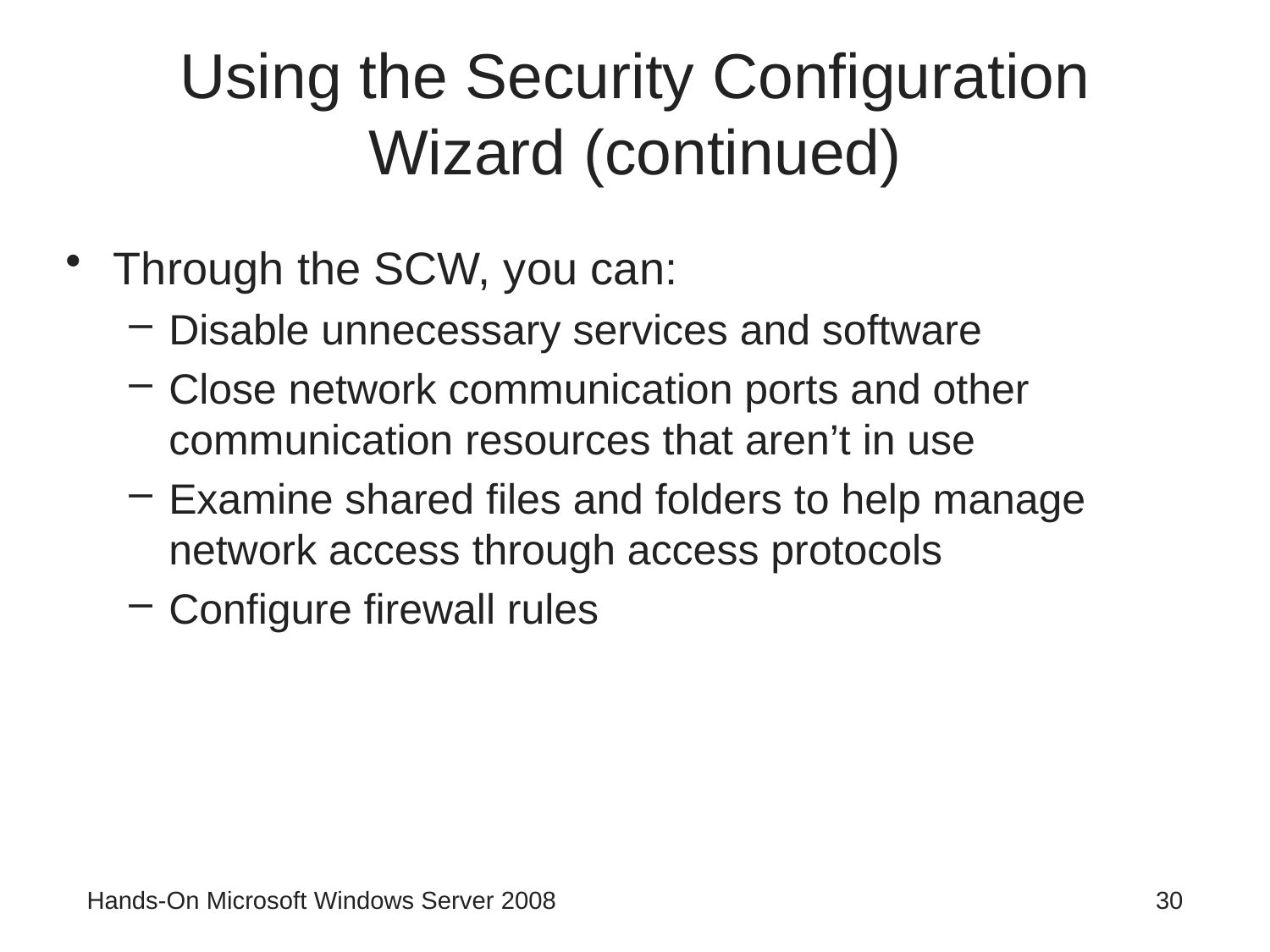

# Using the Security Configuration Wizard (continued)
Through the SCW, you can:
Disable unnecessary services and software
Close network communication ports and other communication resources that aren’t in use
Examine shared files and folders to help manage network access through access protocols
Configure firewall rules
Hands-On Microsoft Windows Server 2008
30